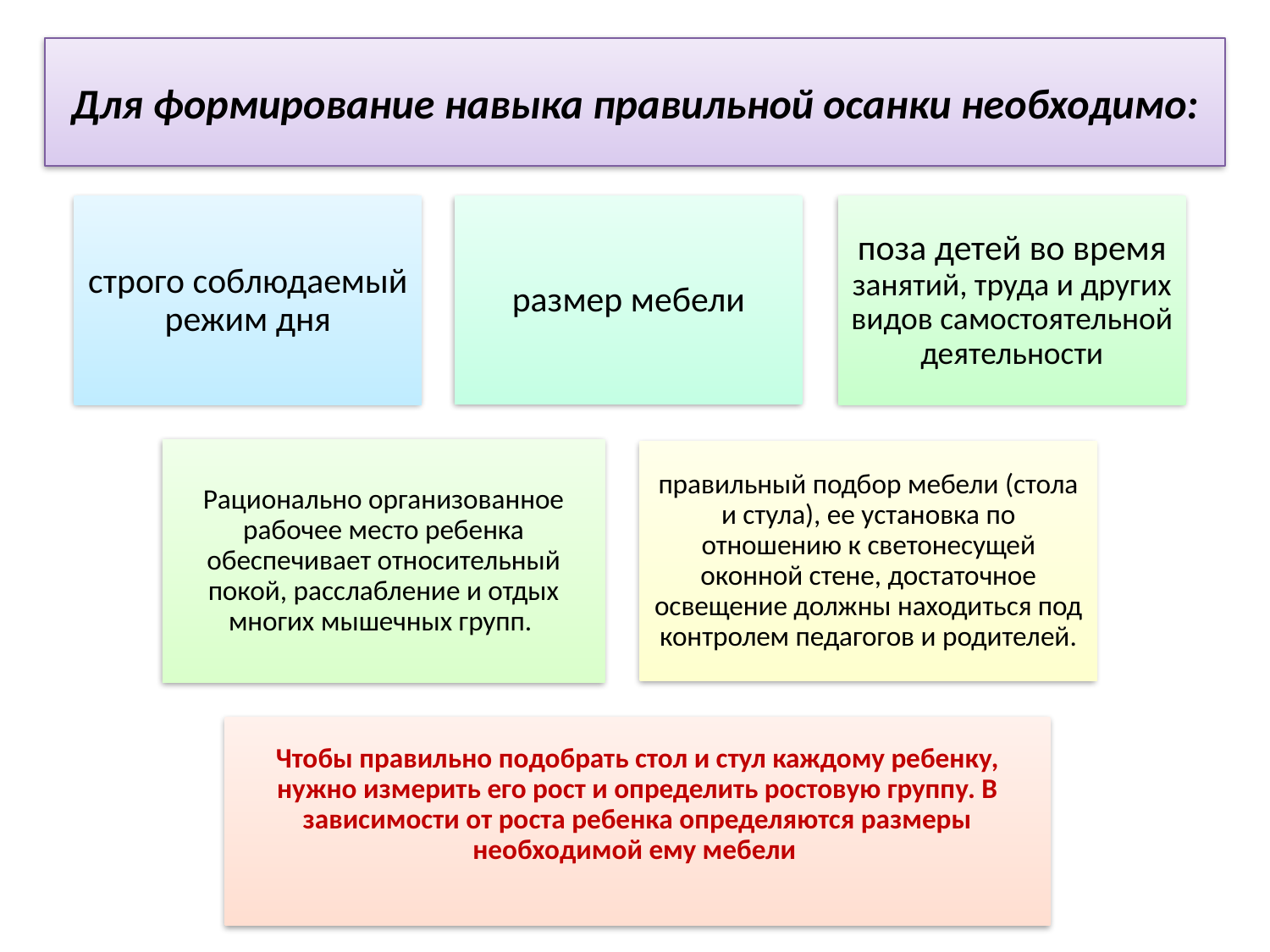

# Для формирование навыка правильной осанки необходимо:
строго соблюдаемый режим дня
размер мебели
поза детей во время занятий, труда и других видов самостоятельной деятельности
Рационально организованное рабочее место ребенка обеспечивает относительный покой, расслабление и отдых многих мышечных групп.
правильный подбор мебели (стола и стула), ее установка по отношению к светонесущей оконной стене, достаточное освещение должны находиться под контролем педагогов и родителей.
Чтобы правильно подобрать стол и стул каждому ребенку, нужно измерить его рост и определить ростовую группу. В зависимости от роста ребенка определяются размеры необходимой ему мебели